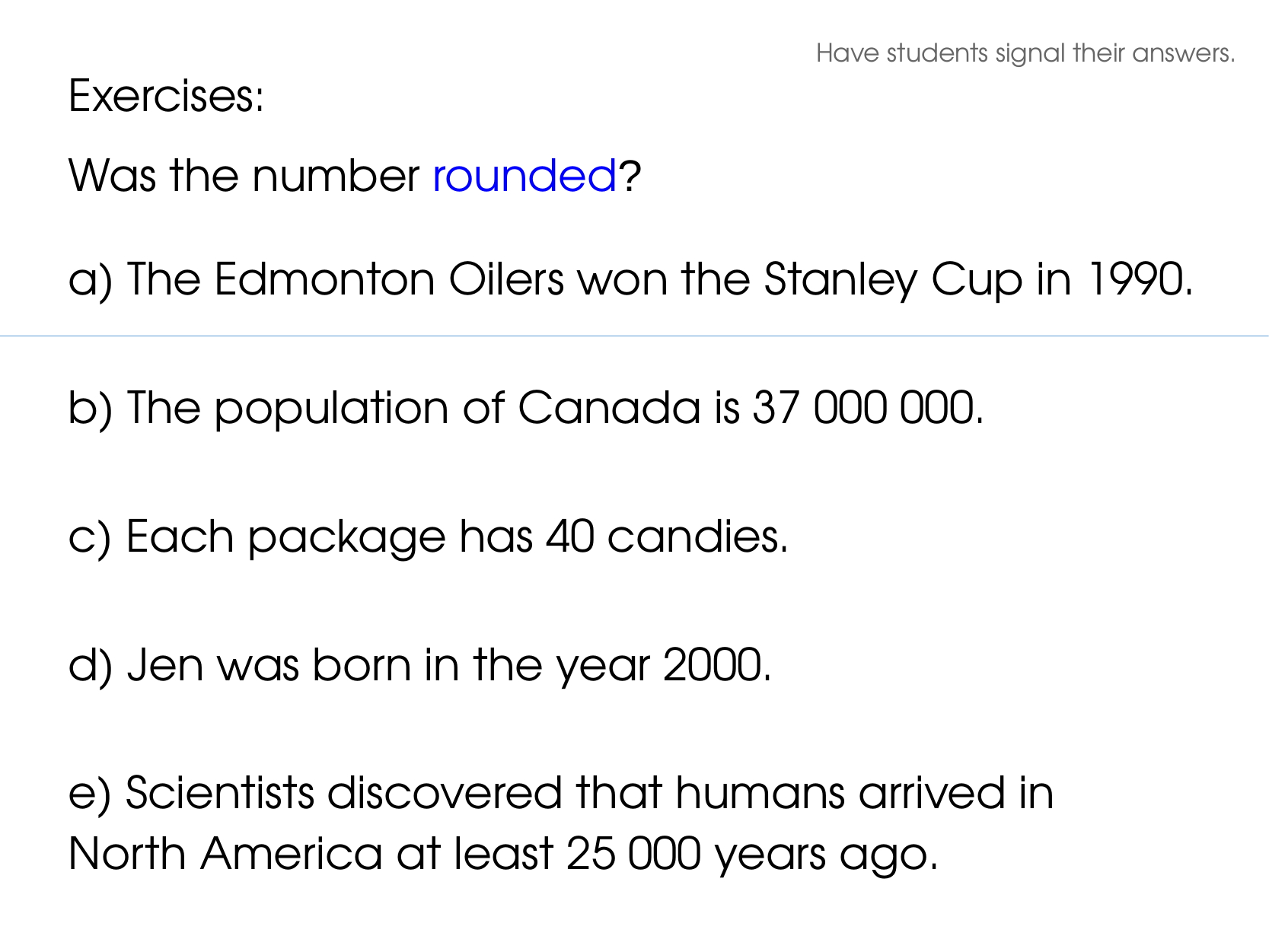

Have students signal their answers.
Exercises:
Was the number rounded?
a) The Edmonton Oilers won the Stanley Cup in 1990.
b) The population of Canada is 37 000 000.
c) Each package has 40 candies.
d) Jen was born in the year 2000.
e) Scientists discovered that humans arrived in North America at least 25 000 years ago.